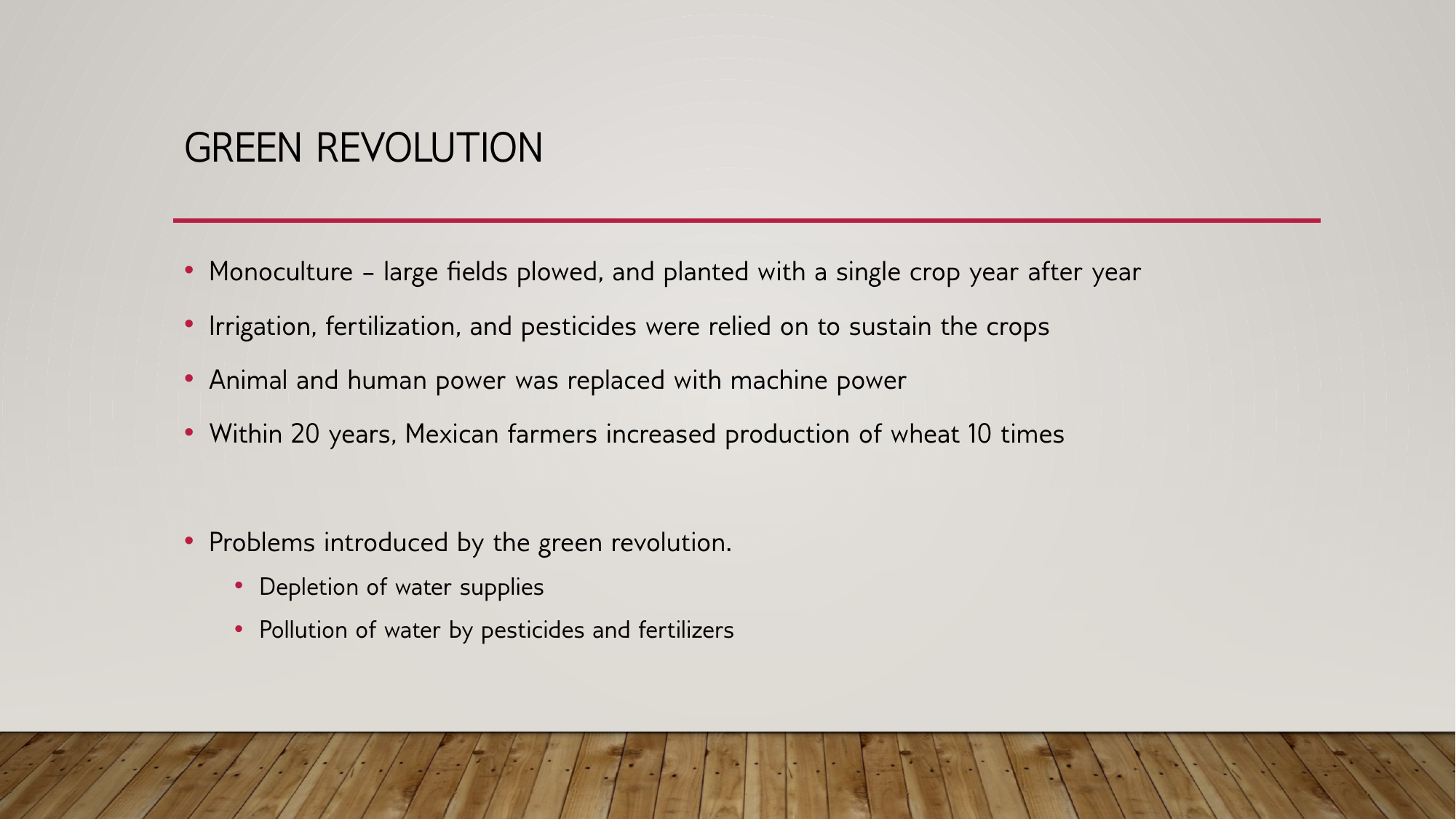

# Green Revolution
Monoculture – large fields plowed, and planted with a single crop year after year
Irrigation, fertilization, and pesticides were relied on to sustain the crops
Animal and human power was replaced with machine power
Within 20 years, Mexican farmers increased production of wheat 10 times

Problems introduced by the green revolution.
Depletion of water supplies
Pollution of water by pesticides and fertilizers